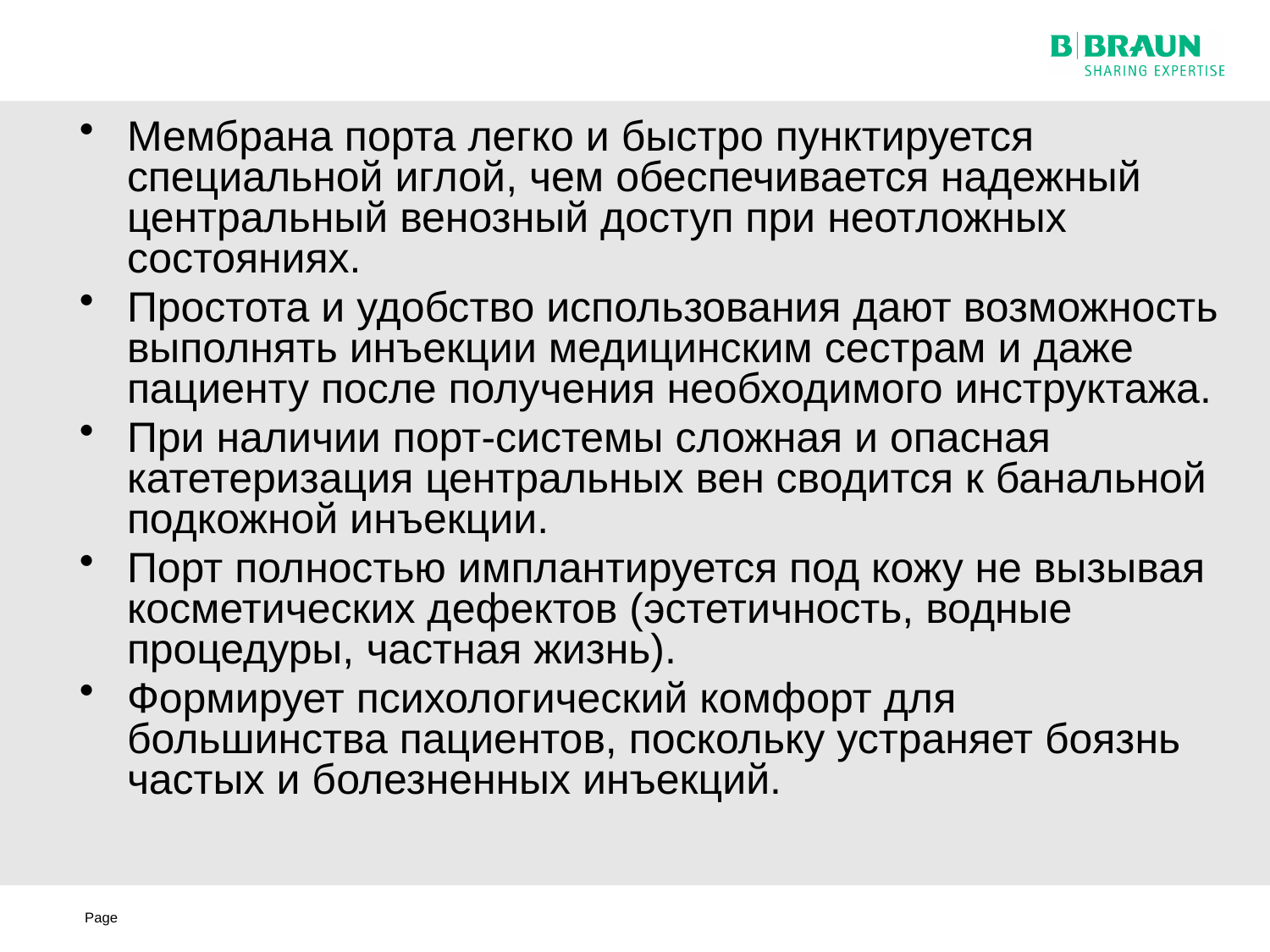

Мембрана порта легко и быстро пунктируется специальной иглой, чем обеспечивается надежный центральный венозный доступ при неотложных состояниях.
Простота и удобство использования дают возможность выполнять инъекции медицинским сестрам и даже пациенту после получения необходимого инструктажа.
При наличии порт-системы сложная и опасная катетеризация центральных вен сводится к банальной подкожной инъекции.
Порт полностью имплантируется под кожу не вызывая косметических дефектов (эстетичность, водные процедуры, частная жизнь).
Формирует психологический комфорт для большинства пациентов, поскольку устраняет боязнь частых и болезненных инъекций.